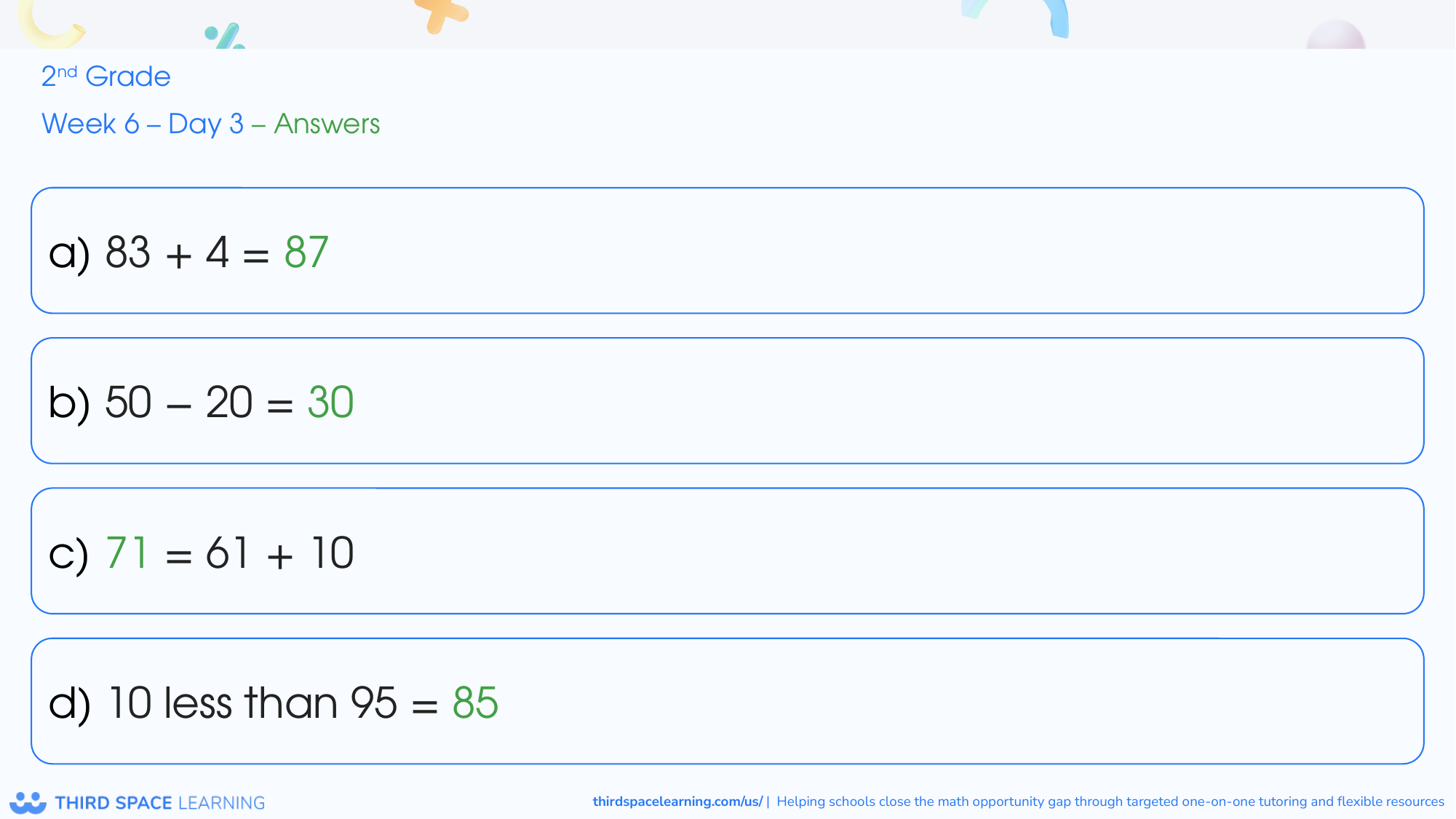

2nd Grade
Week 6 – Day 3 – Answers
83 + 4 = 87
50 − 20 = 30
71 = 61 + 10
10 less than 95 = 85